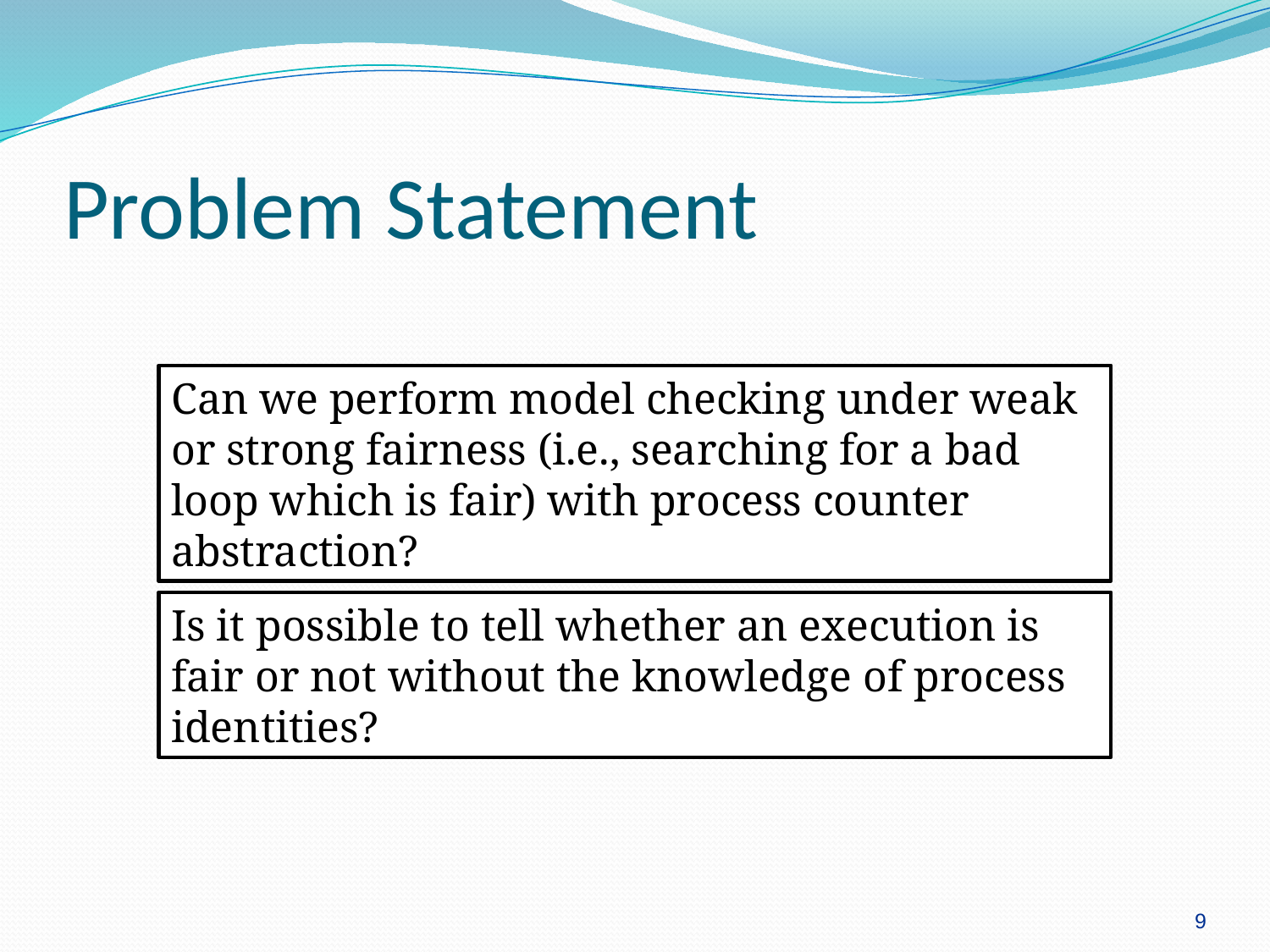

# Problem Statement
Can we perform model checking under weak or strong fairness (i.e., searching for a bad loop which is fair) with process counter abstraction?
Is it possible to tell whether an execution is fair or not without the knowledge of process  identities?
9